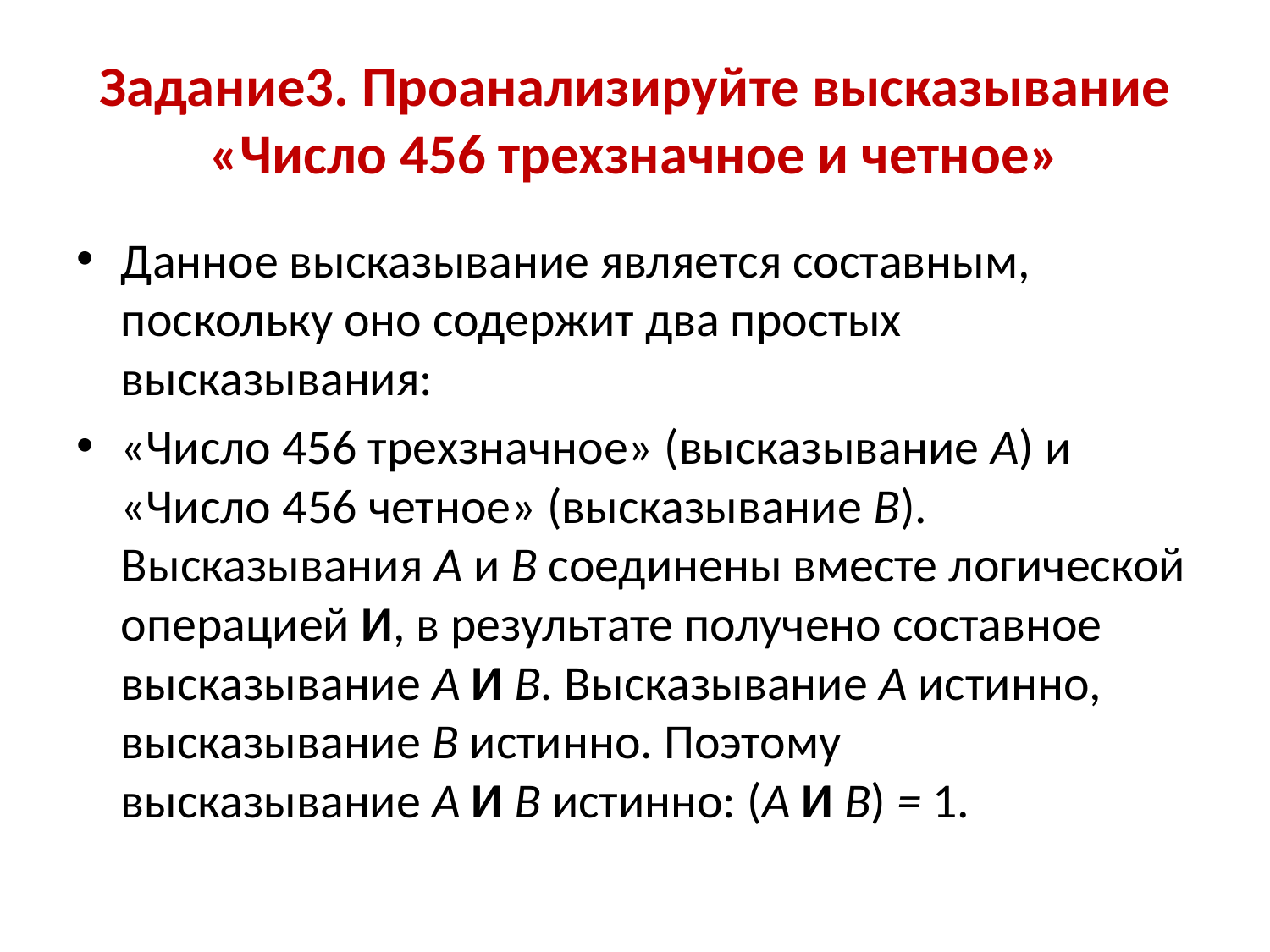

# Задание3. Проанализируйте высказывание «Число 456 трехзначное и четное»
Данное высказывание является составным, поскольку оно содержит два простых высказывания:
«Число 456 трехзначное» (высказывание А) и «Число 456 четное» (высказывание В). Высказывания А и В соединены вместе логической операцией И, в результате получено составное высказывание А И B. Высказывание А истинно, высказывание В истинно. Поэтому высказывание А И B истинно: (А И B) = 1.